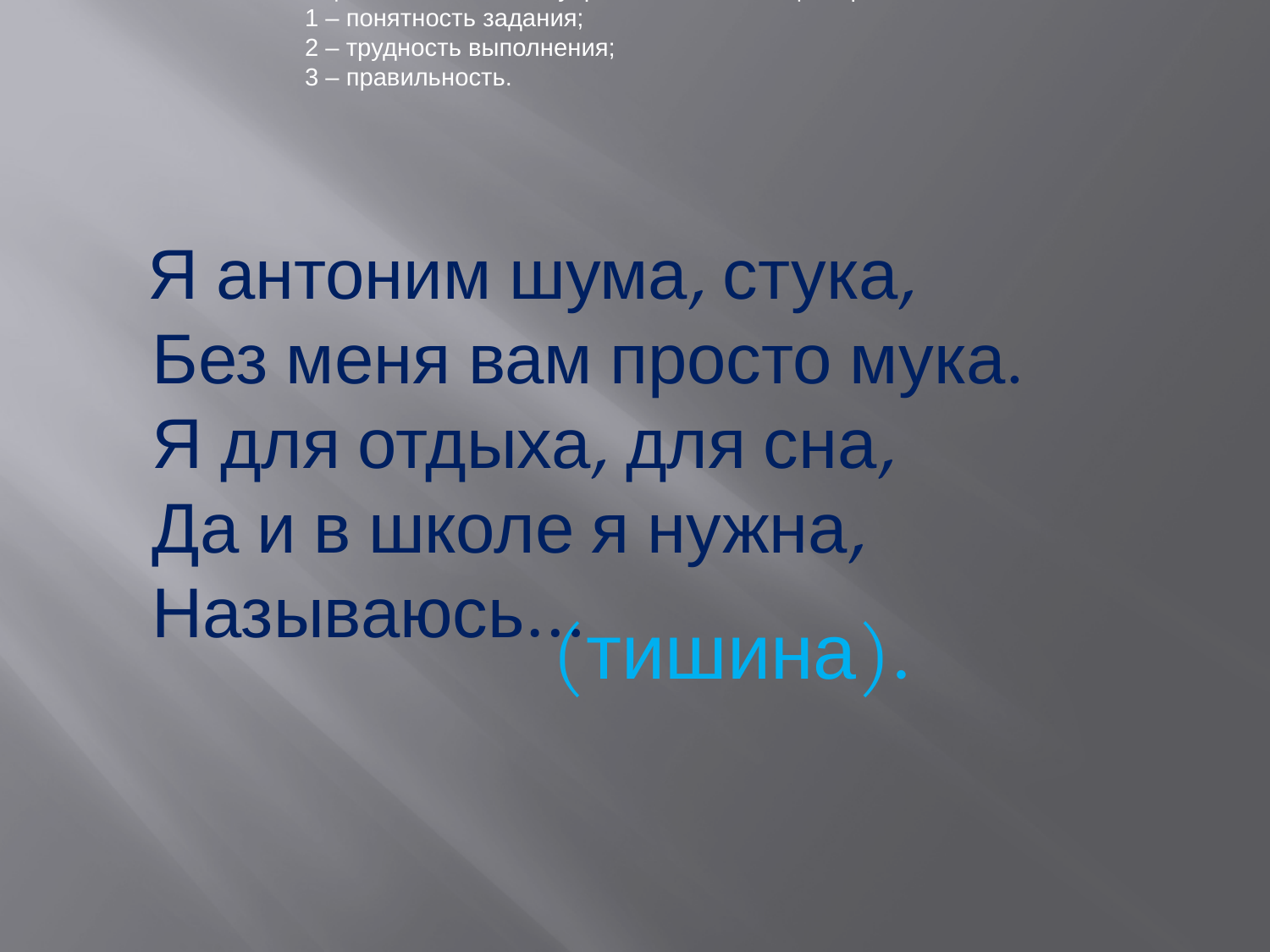

Оцените выполнение упражнения с помощью трёх шкал:
1 – понятность задания;
2 – трудность выполнения;
3 – правильность.
#
   Я антоним шума, стука,
Без меня вам просто мука.
Я для отдыха, для сна,
Да и в школе я нужна,
Называюсь…
 (тишина).